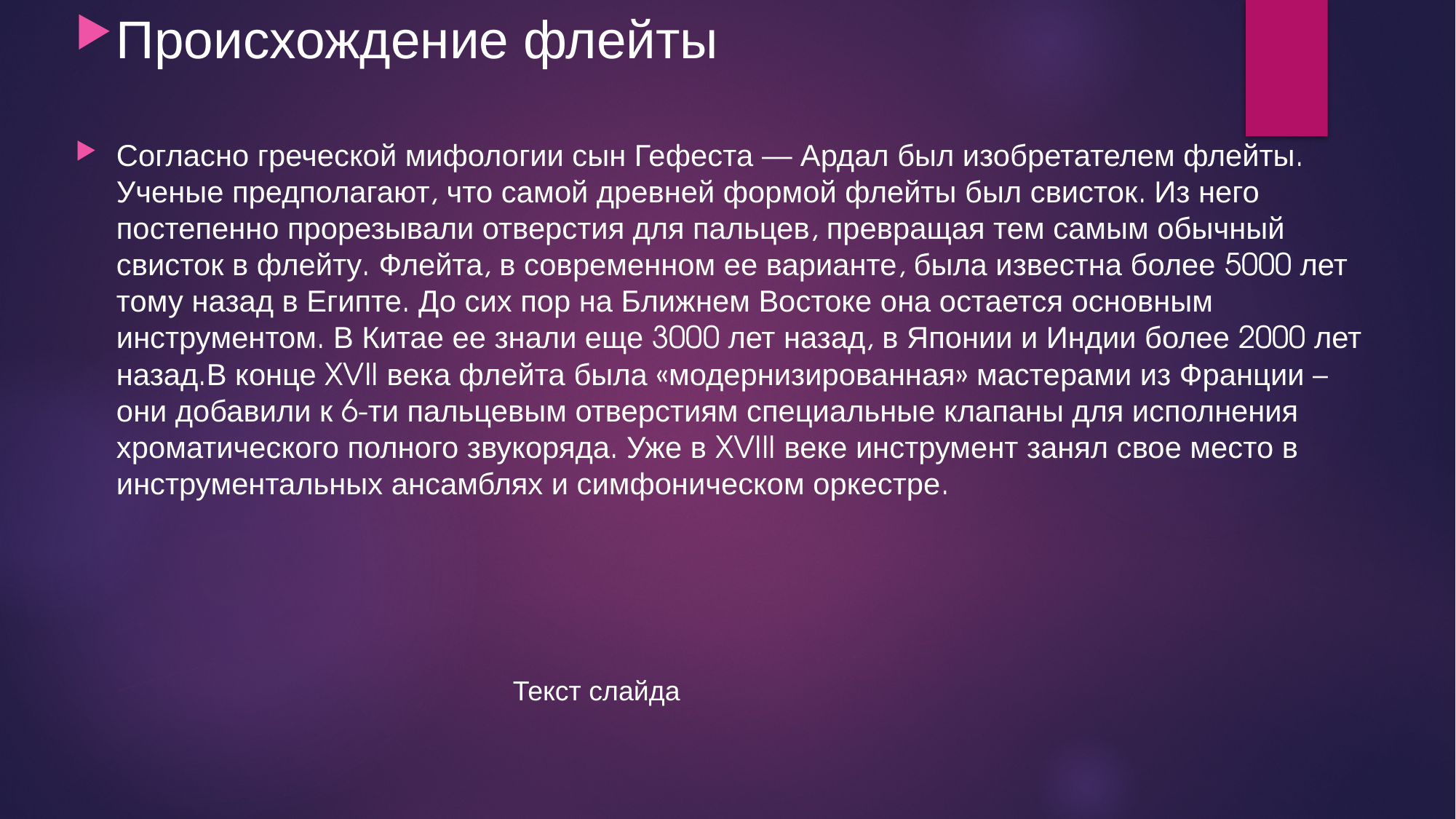

Происхождение флейты

Согласно греческой мифологии сын Гефеста — Ардал был изобретателем флейты. Ученые предполагают, что самой древней формой флейты был свисток. Из него постепенно прорезывали отверстия для пальцев, превращая тем самым обычный свисток в флейту. Флейта, в современном ее варианте, была известна более 5000 лет тому назад в Египте. До сих пор на Ближнем Востоке она остается основным инструментом. В Китае ее знали еще 3000 лет назад, в Японии и Индии более 2000 лет назад.В конце XVII века флейта была «модернизированная» мастерами из Франции – они добавили к 6-ти пальцевым отверстиям специальные клапаны для исполнения хроматического полного звукоряда. Уже в XVIII веке инструмент занял свое место в инструментальных ансамблях и симфоническом оркестре.

#
Текст слайда